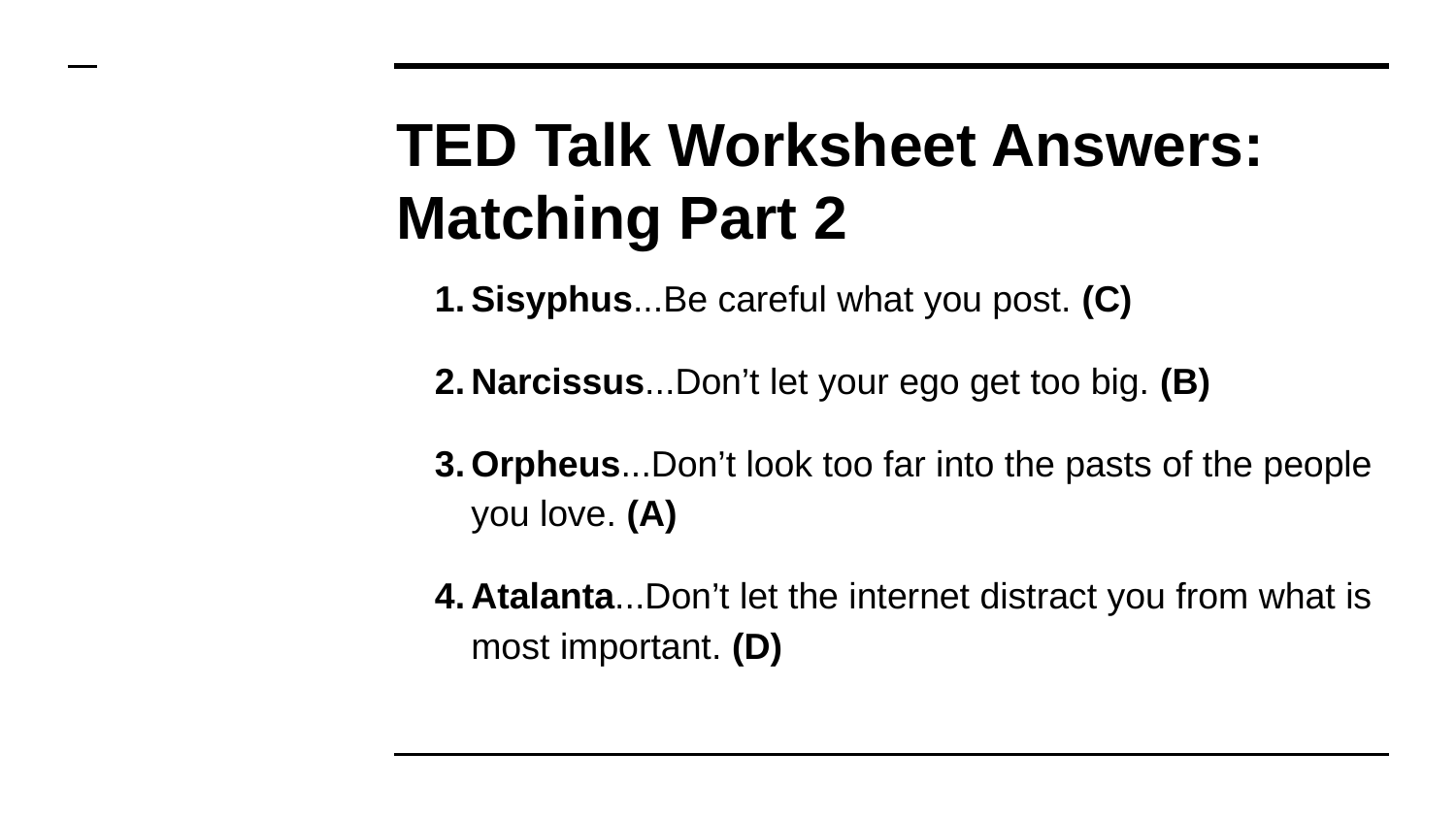

# TED Talk Worksheet Answers: Matching Part 2

Sisyphus...Be careful what you post. (C)
Narcissus...Don’t let your ego get too big. (B)
Orpheus...Don’t look too far into the pasts of the people you love. (A)
Atalanta...Don’t let the internet distract you from what is most important. (D)